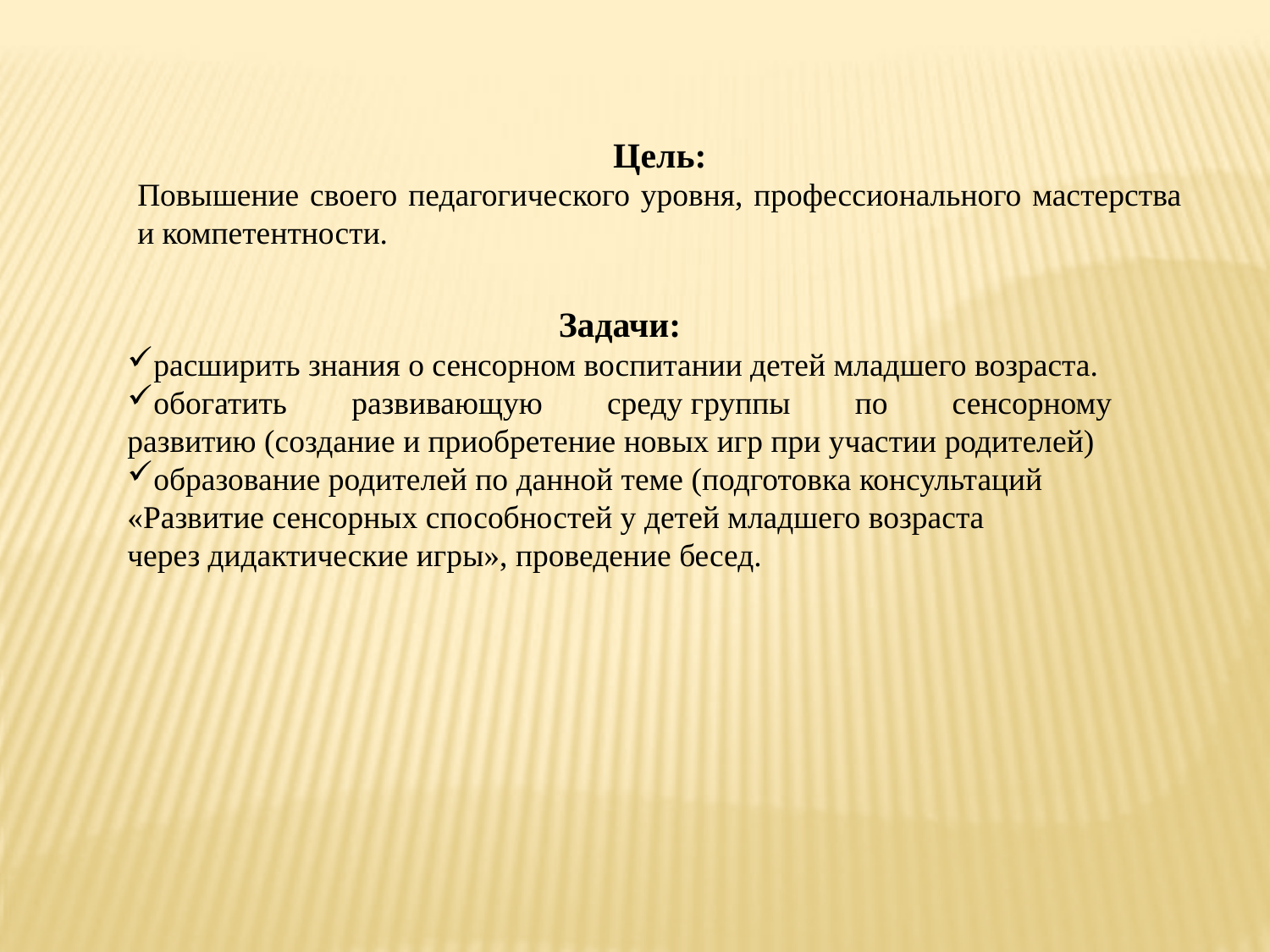

Цель:
Повышение своего педагогического уровня, профессионального мастерства и компетентности.
Задачи:
расширить знания о сенсорном воспитании детей младшего возраста.
обогатить развивающую среду группы по сенсорному развитию (создание и приобретение новых игр при участии родителей)
образование родителей по данной теме (подготовка консультаций «Развитие сенсорных способностей у детей младшего возраста через дидактические игры», проведение бесед.